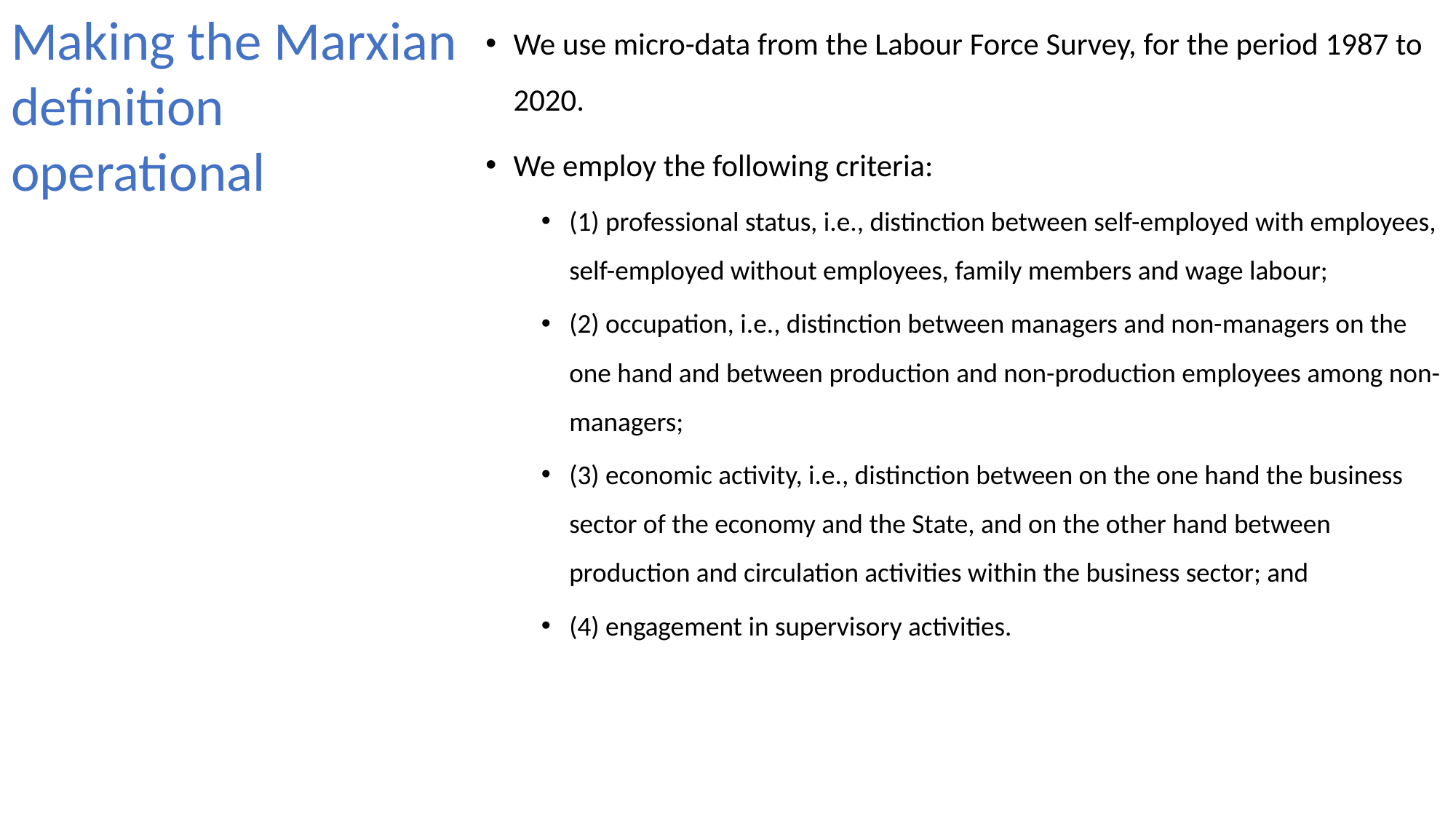

# Making the Marxian definition operational
We use micro-data from the Labour Force Survey, for the period 1987 to 2020.
We employ the following criteria:
(1) professional status, i.e., distinction between self-employed with employees, self-employed without employees, family members and wage labour;
(2) occupation, i.e., distinction between managers and non-managers on the one hand and between production and non-production employees among non-managers;
(3) economic activity, i.e., distinction between on the one hand the business sector of the economy and the State, and on the other hand between production and circulation activities within the business sector; and
(4) engagement in supervisory activities.